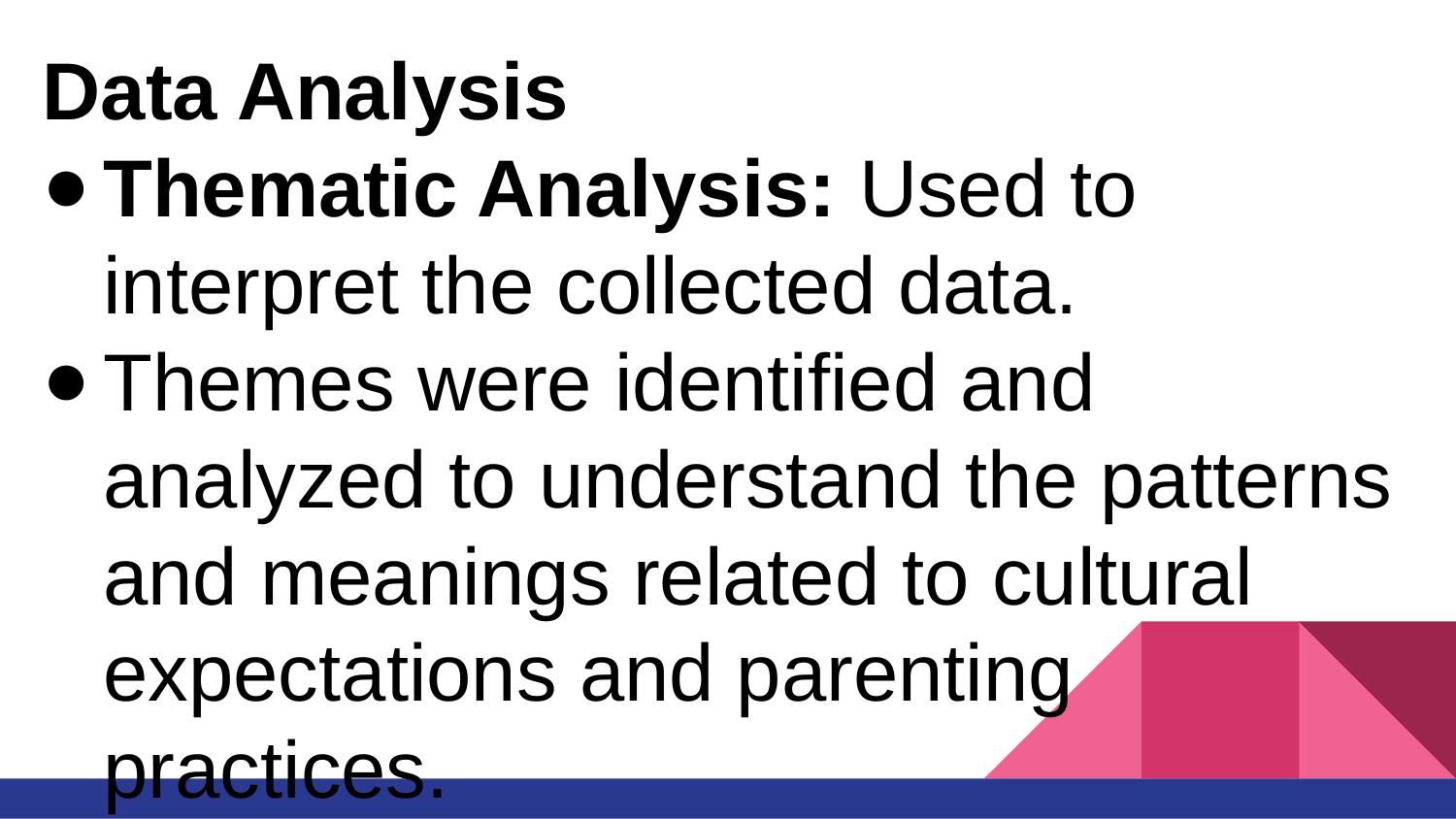

Data Analysis
Thematic Analysis: Used to interpret the collected data.
Themes were identified and analyzed to understand the patterns and meanings related to cultural expectations and parenting practices.